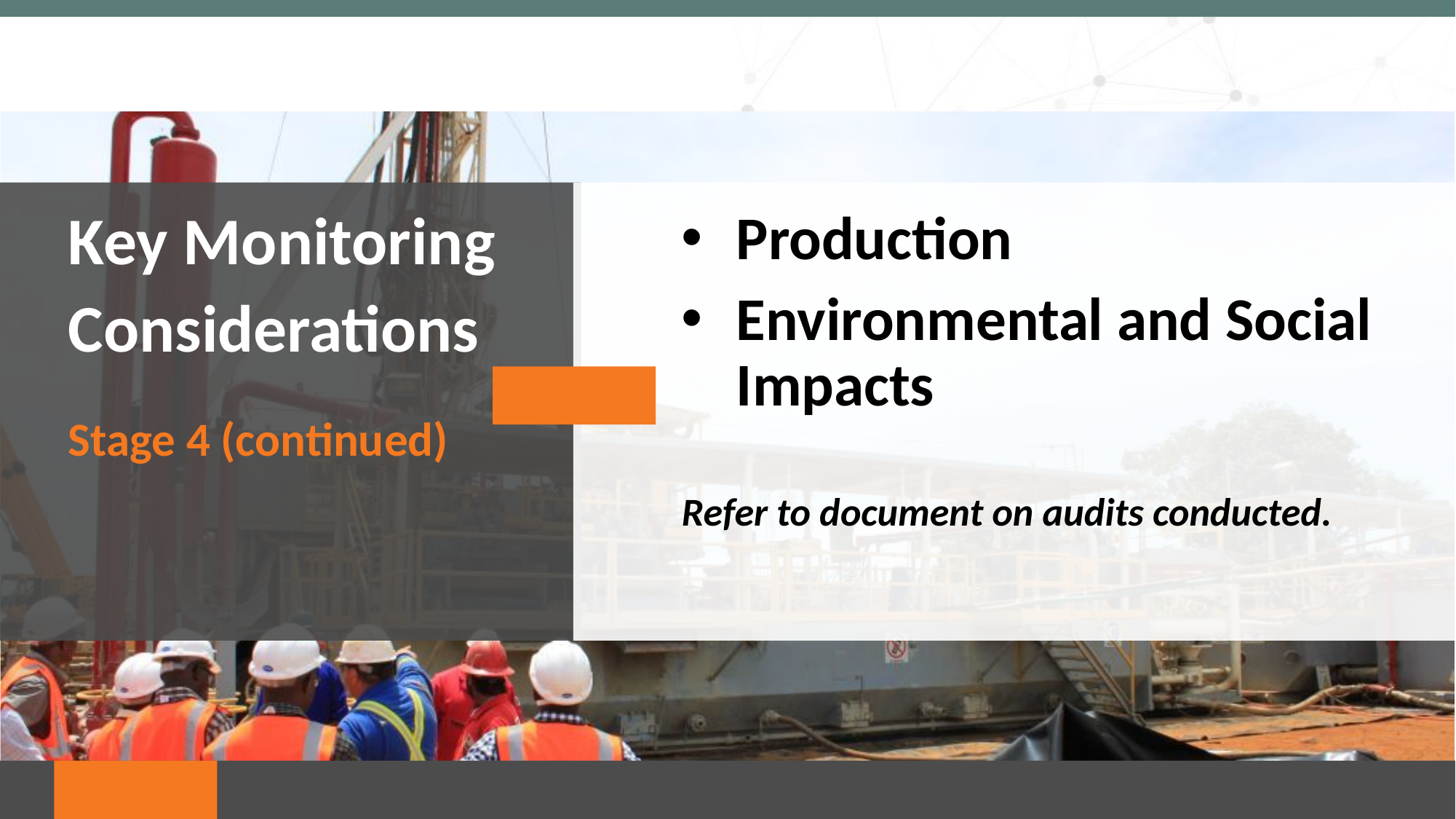

Key Monitoring
Considerations
Production
Environmental and Social Impacts

Refer to document on audits conducted.

Stage 4 (continued)